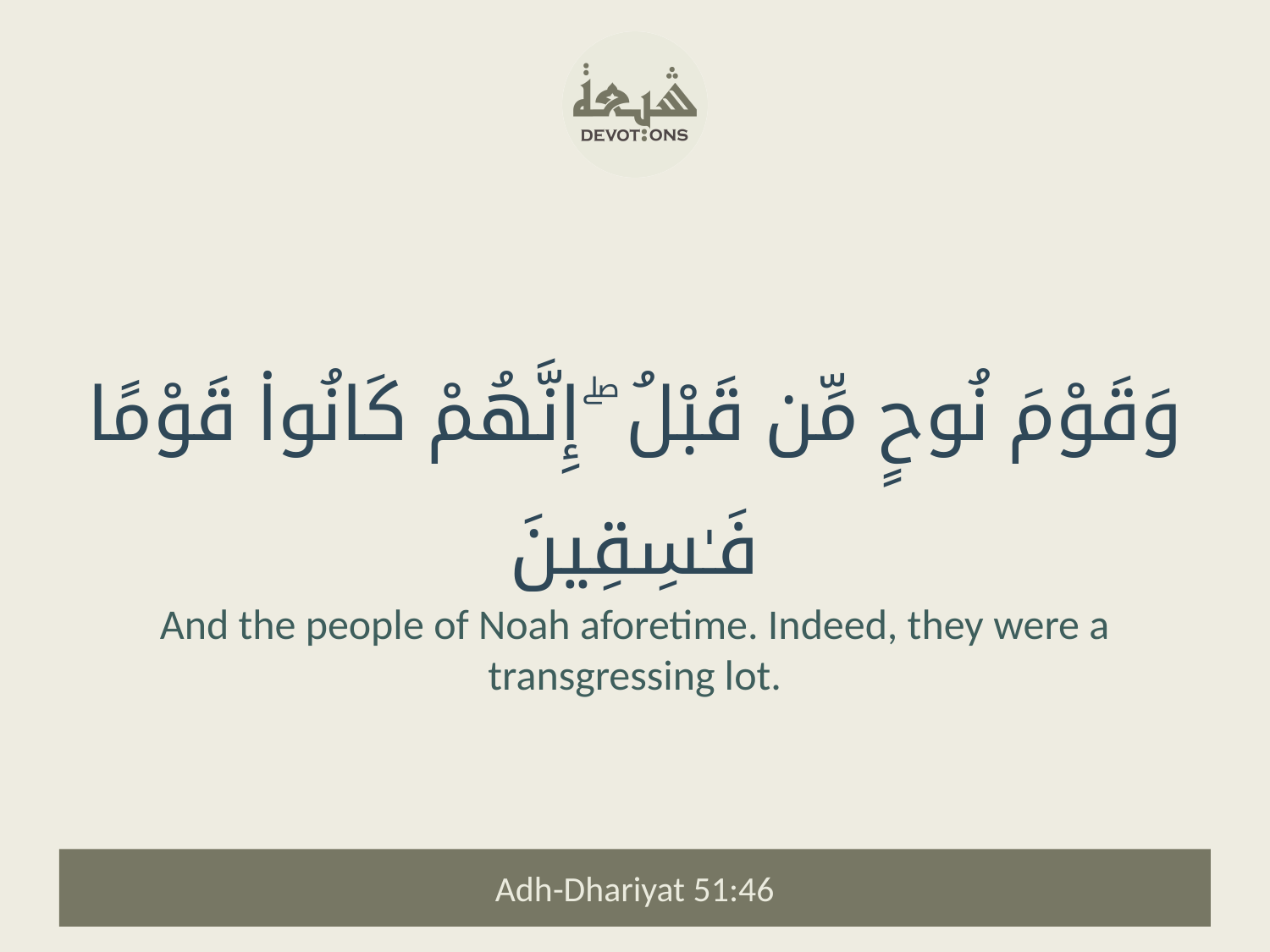

وَقَوْمَ نُوحٍ مِّن قَبْلُ ۖ إِنَّهُمْ كَانُوا۟ قَوْمًا فَـٰسِقِينَ
And the people of Noah aforetime. Indeed, they were a transgressing lot.
Adh-Dhariyat 51:46